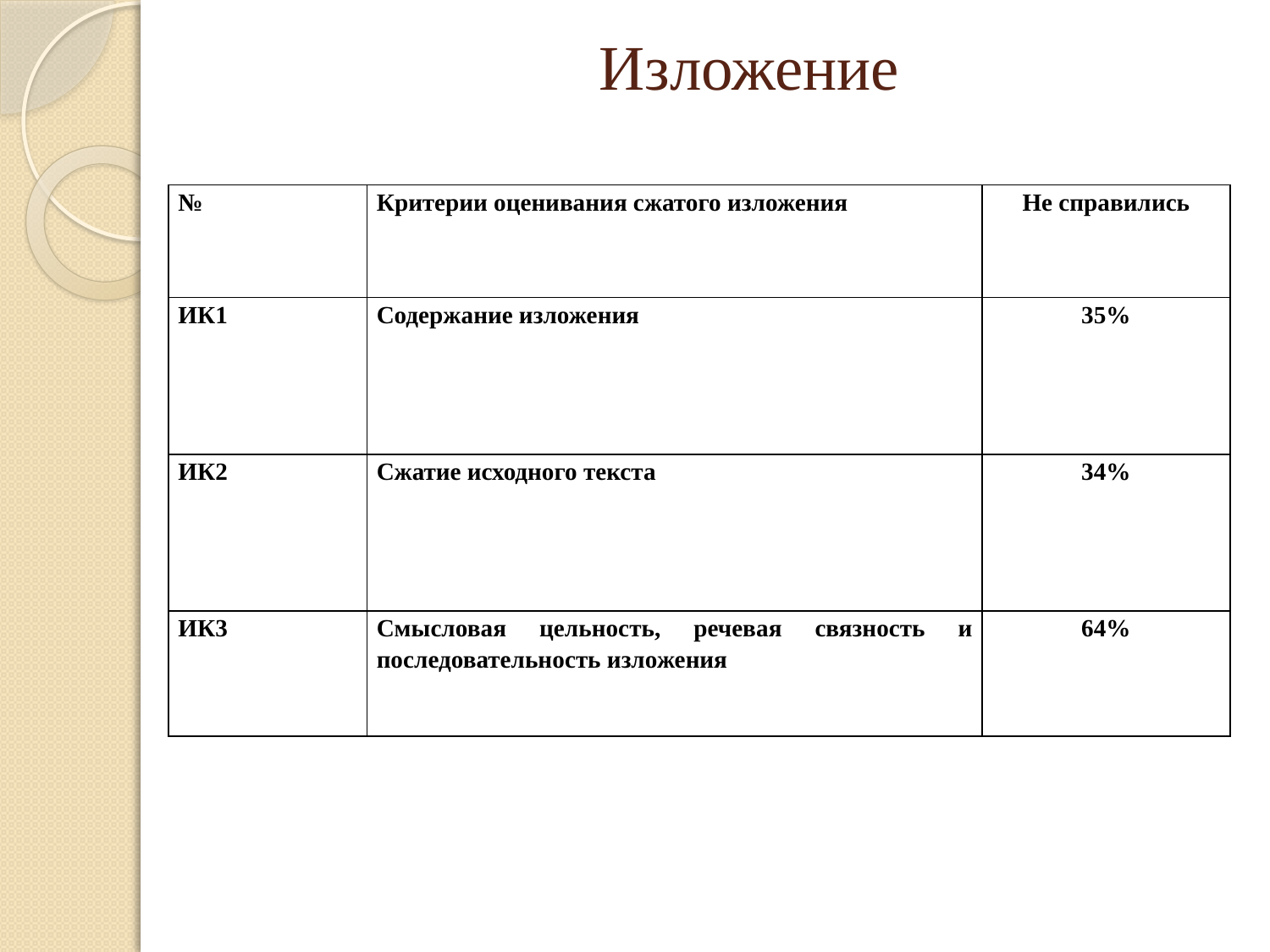

# Изложение
| № | Критерии оценивания сжатого изложения | Не справились |
| --- | --- | --- |
| ИК1 | Содержание изложения | 35% |
| ИК2 | Сжатие исходного текста | 34% |
| ИК3 | Смысловая цельность, речевая связность и последовательность изложения | 64% |